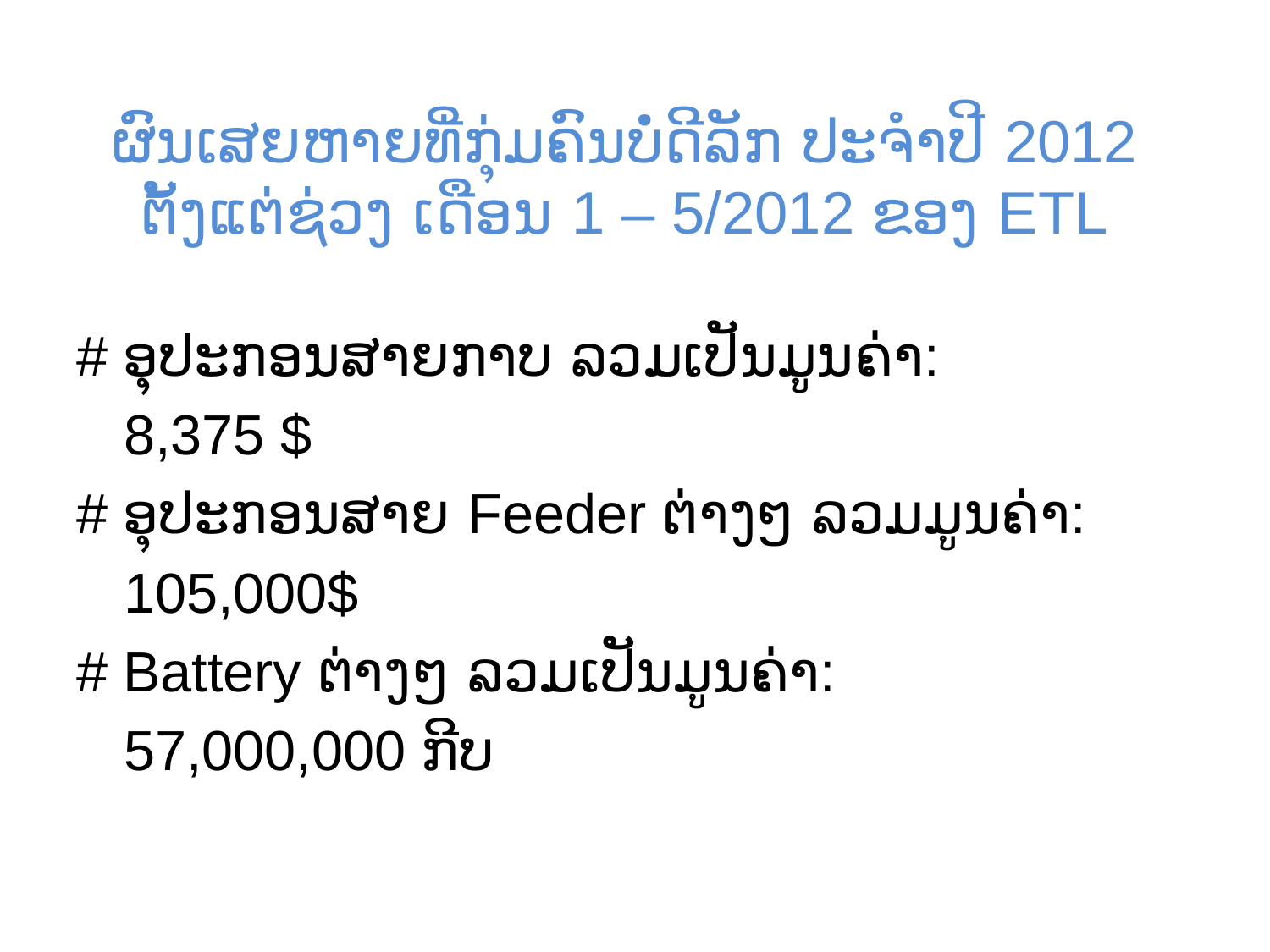

# ຜົນເສຍຫາຍທີ່ກຸ່ມຄົນບໍ່ດີລັກ ປະຈຳປີ 2012 ຕັ້ງແຕ່ຊ່ວງ ເດືອນ 1 – 5/2012 ຂອງ ETL
# ອຸປະກອນສາຍກາບ ລວມເປັນມູນຄ່າ:
	8,375 $
# ອຸປະກອນສາຍ Feeder ຕ່າງໆ ລວມມູນຄ່າ:
	105,000$
# Battery ຕ່າງໆ ລວມເປັນມູນຄ່າ:
	57,000,000 ກີບ